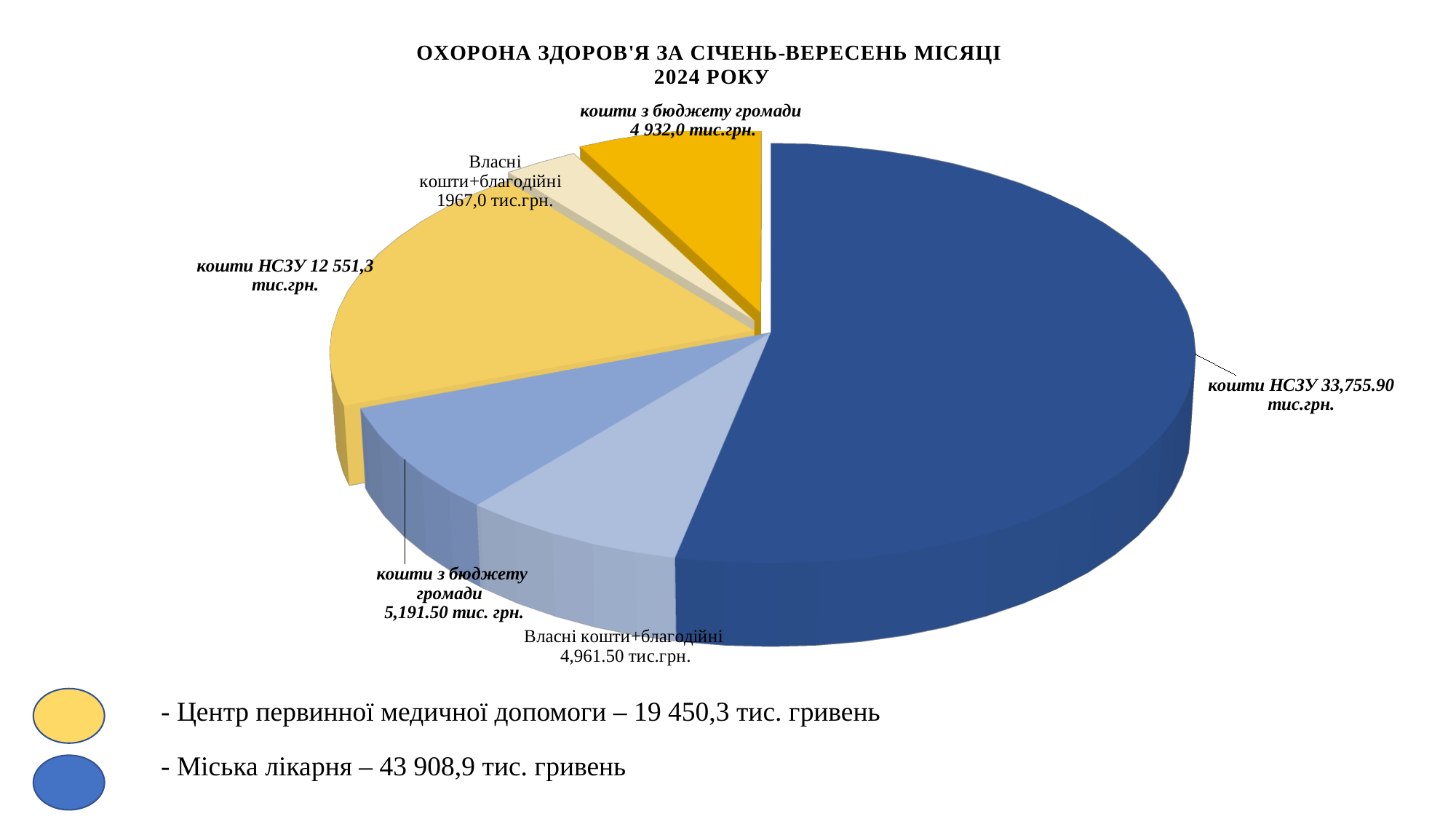

[unsupported chart]

- Центр первинної медичної допомоги – 19 450,3 тис. гривень
- Міська лікарня – 43 908,9 тис. гривень